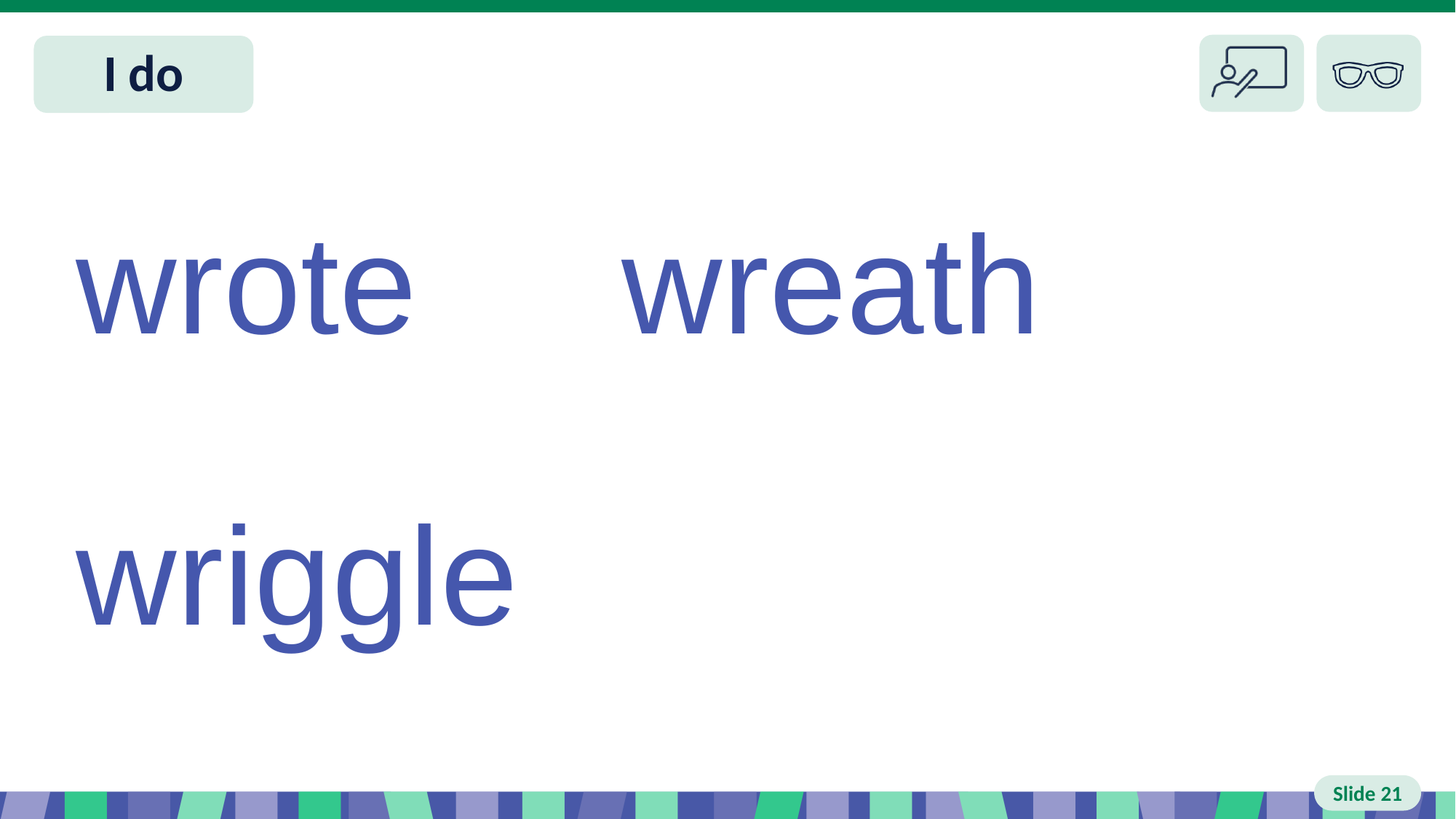

Slide 21 I do
wrote     	wreath
wriggle